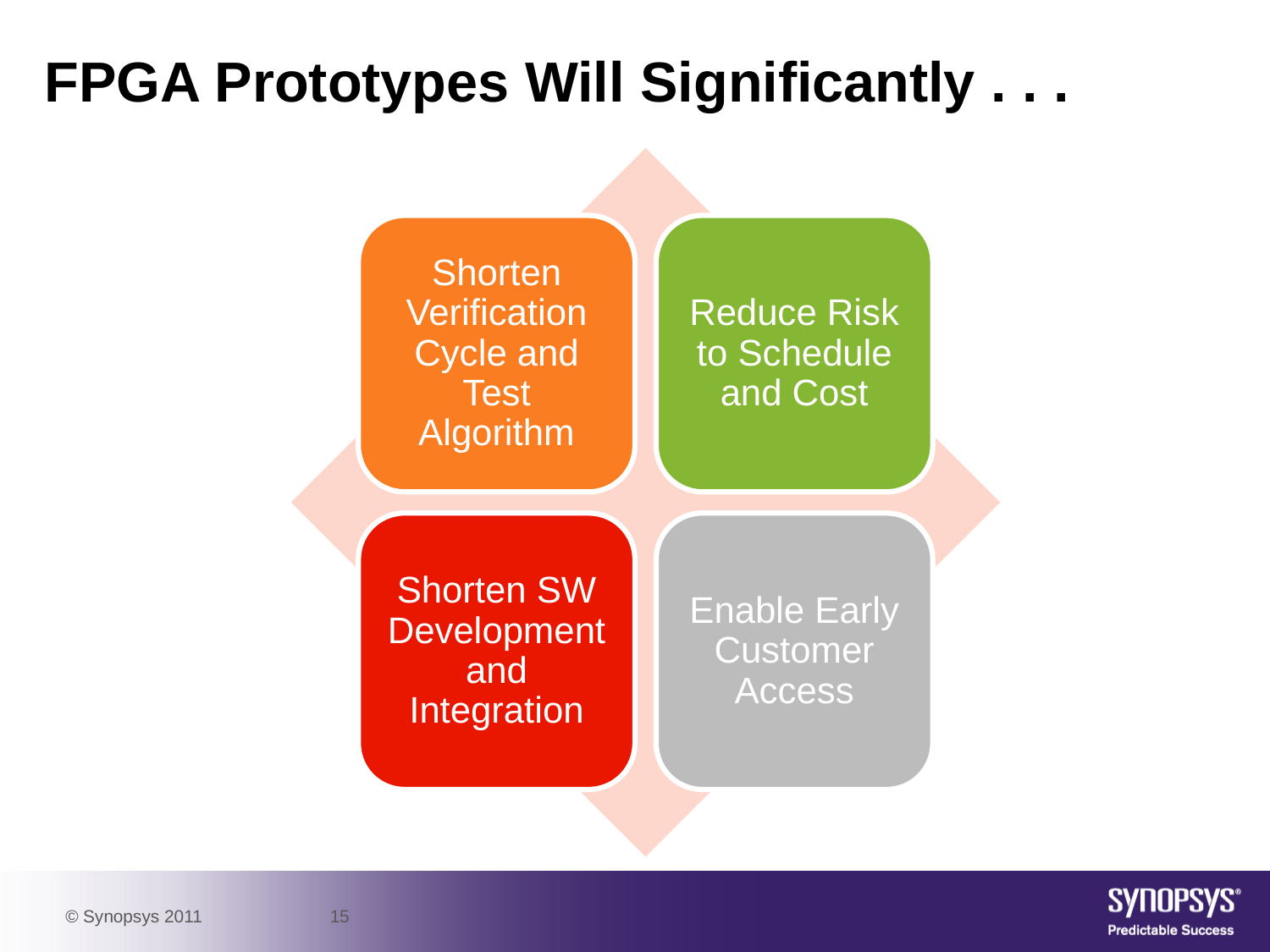

# FPGA Prototypes Will Significantly . . .
Shorten Verification Cycle and Test Algorithm
Reduce Risk to Schedule and Cost
Shorten SW Development and Integration
Enable Early Customer Access